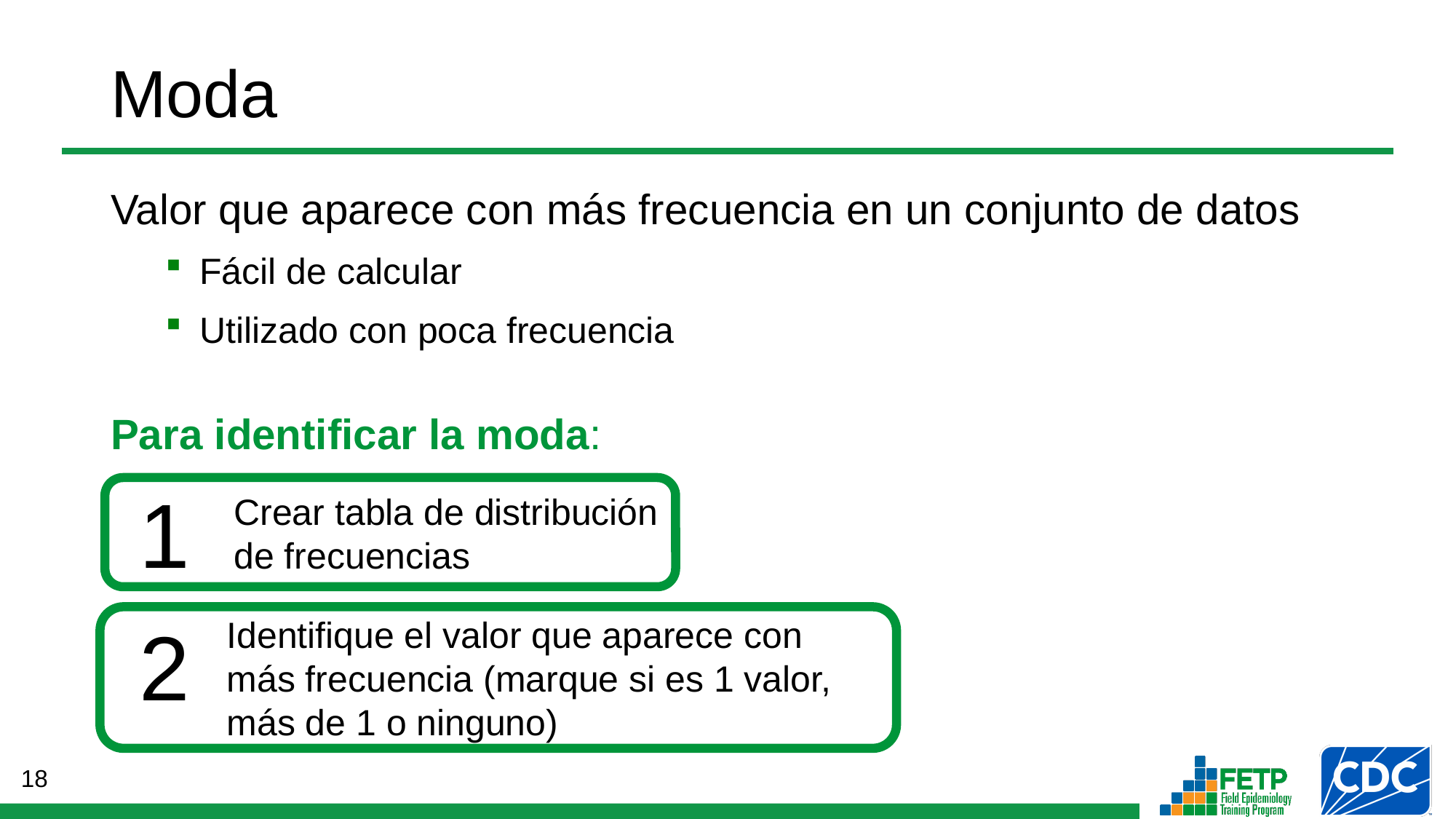

# Moda
Valor que aparece con más frecuencia en un conjunto de datos
Fácil de calcular
Utilizado con poca frecuencia

Para identificar la moda:

1
Crear tabla de distribución de frecuencias
2
Identifique el valor que aparece con más frecuencia (marque si es 1 valor, más de 1 o ninguno)